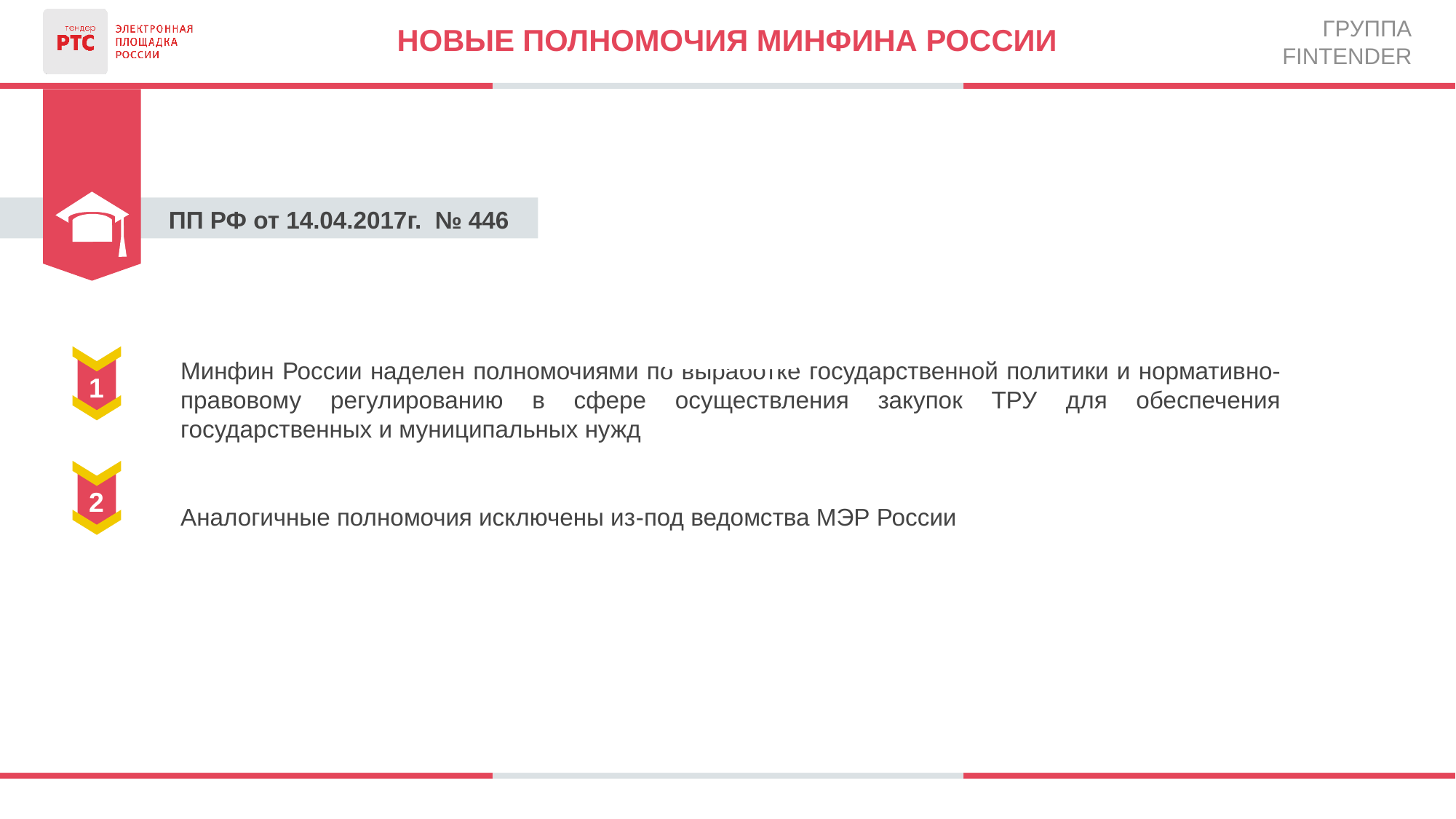

Новые полномочия минфина россии

ПП РФ от 14.04.2017г.  № 446

1
Минфин России наделен полномочиями по выработке государственной политики и нормативно-правовому регулированию в сфере осуществления закупок ТРУ для обеспечения государственных и муниципальных нужд

Аналогичные полномочия исключены из-под ведомства МЭР России

2